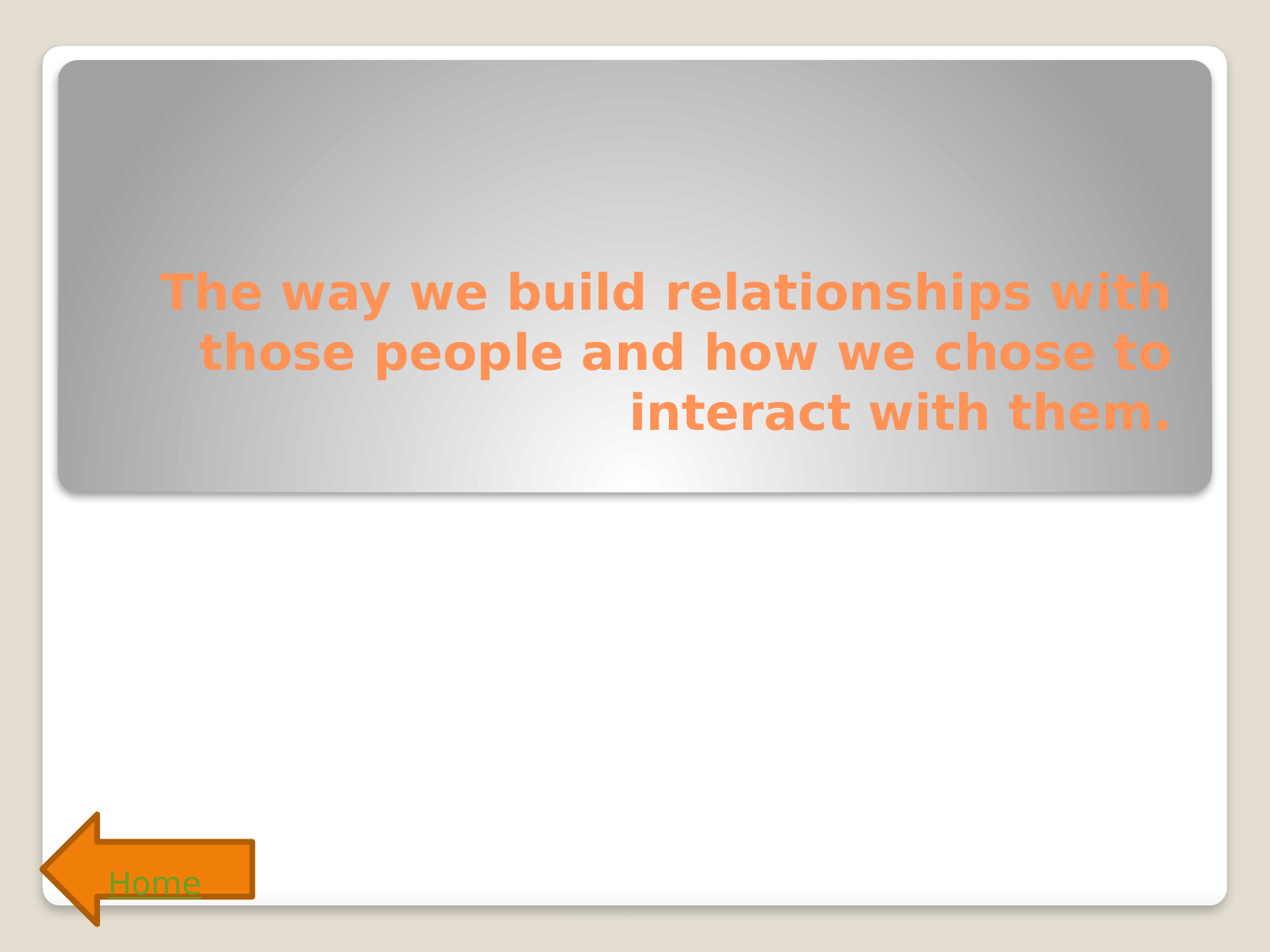

# The way we build relationships with those people and how we chose to interact with them.

Home